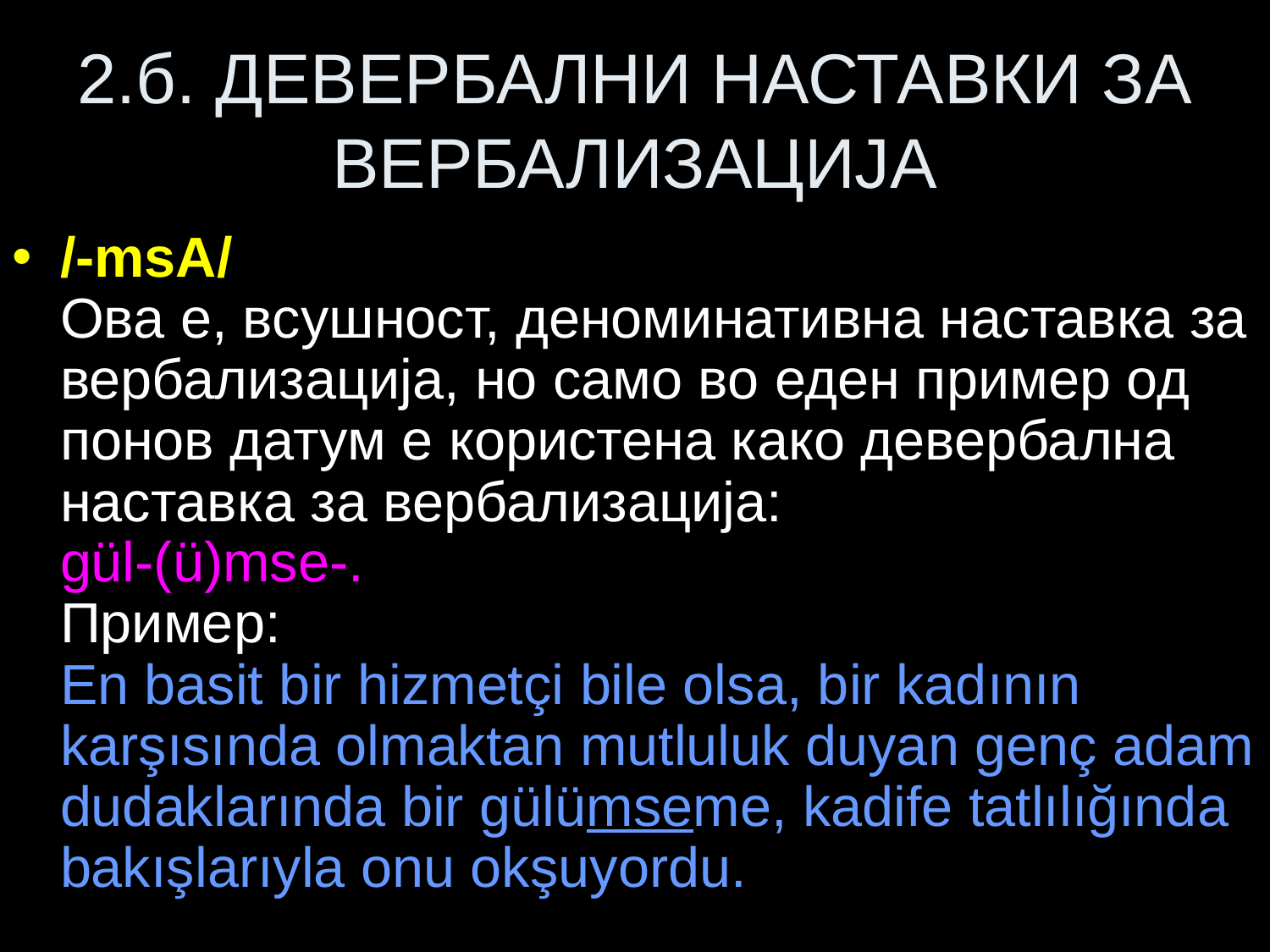

# 2.б. ДЕВЕРБАЛНИ НАСТАВКИ ЗА ВЕРБАЛИЗАЦИЈА
/-msA/
Ова е, всушност, деноминативна наставка за вербализација, но само во еден пример од понов датум е користена како девербална наставка за вербализација:
gül-(ü)mse-.
Пример:
En basit bir hizmetçi bile olsa, bir kadının karşısında olmaktan mutluluk duyan genç adam dudaklarında bir gülümseme, kadife tatlılığında bakışlarıyla onu okşuyordu.